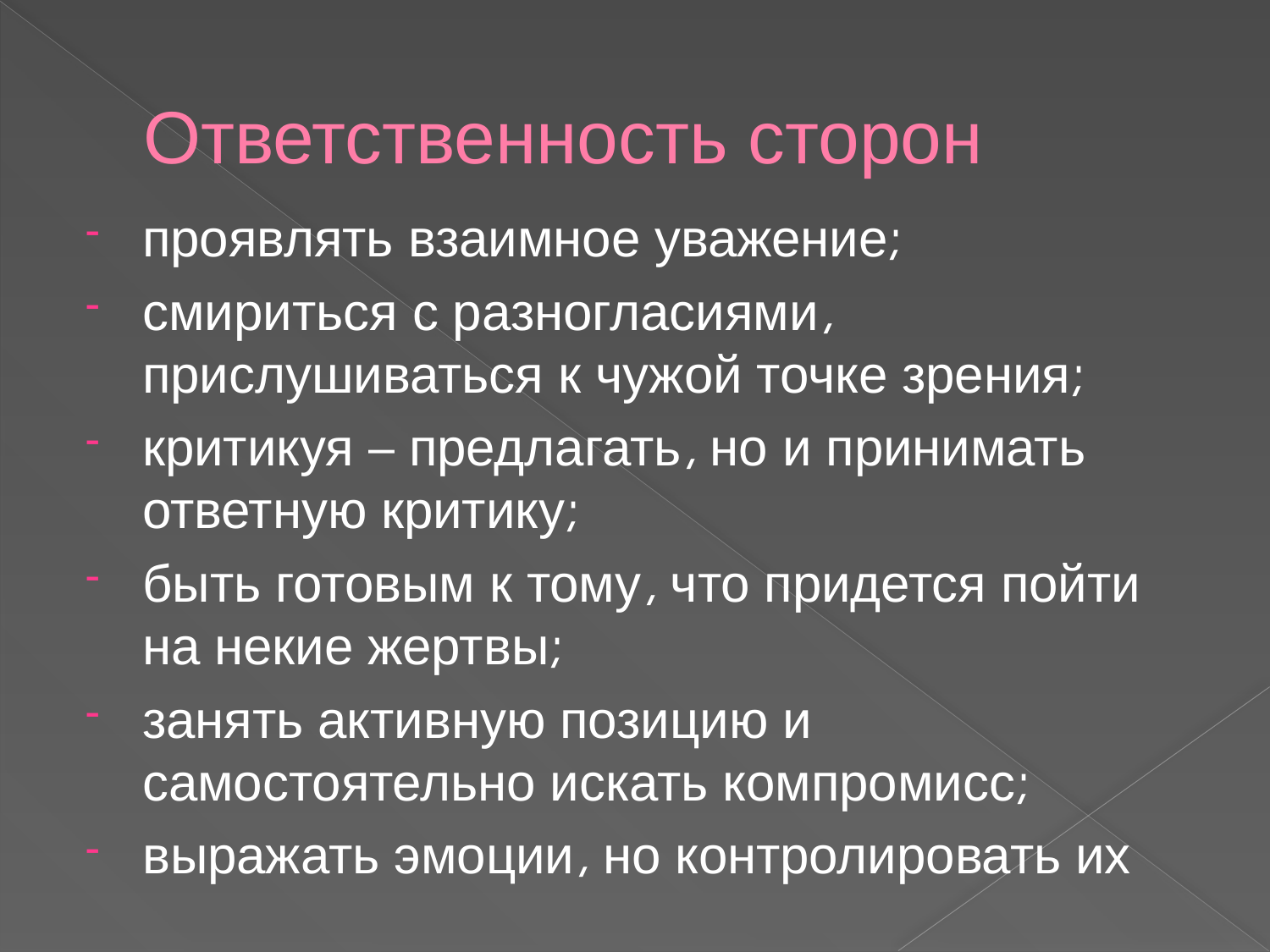

# Ответственность сторон
проявлять взаимное уважение;
смириться с разногласиями, прислушиваться к чужой точке зрения;
критикуя – предлагать, но и принимать ответную критику;
быть готовым к тому, что придется пойти на некие жертвы;
занять активную позицию и самостоятельно искать компромисс;
выражать эмоции, но контролировать их